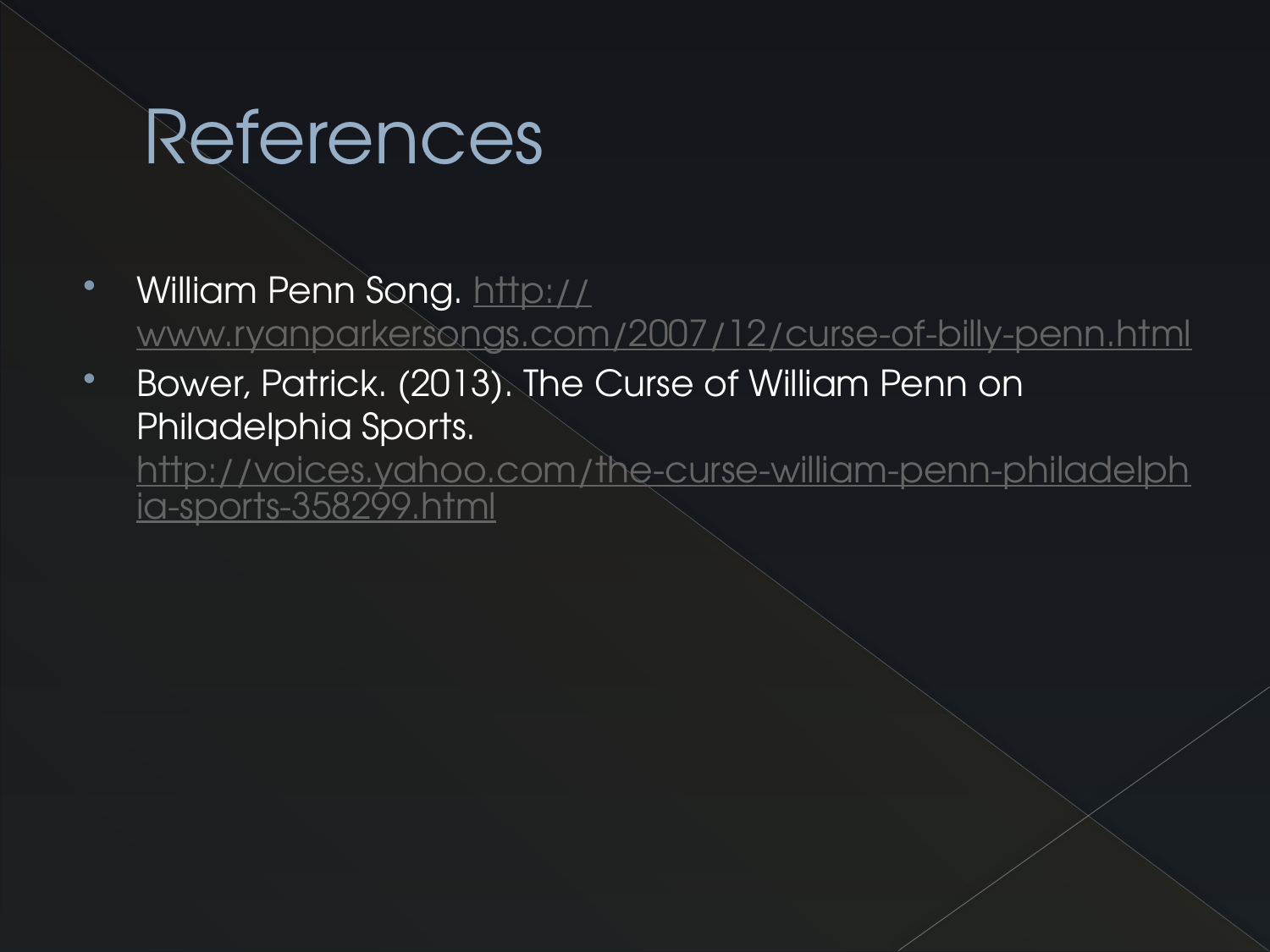

# References
William Penn Song. http://www.ryanparkersongs.com/2007/12/curse-of-billy-penn.html
Bower, Patrick. (2013). The Curse of William Penn on Philadelphia Sports. http://voices.yahoo.com/the-curse-william-penn-philadelphia-sports-358299.html